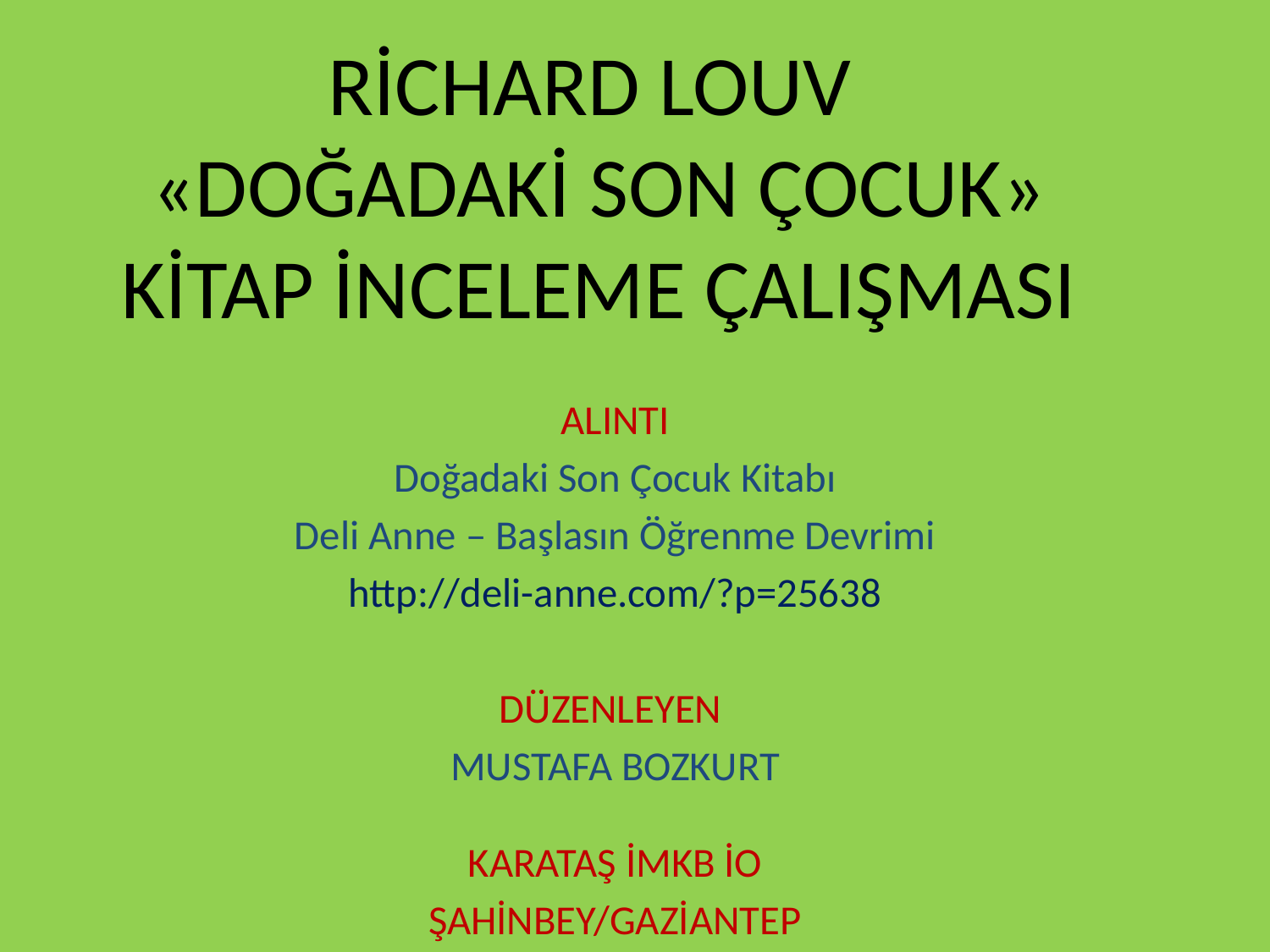

# RİCHARD LOUV «DOĞADAKİ SON ÇOCUK» KİTAP İNCELEME ÇALIŞMASI
ALINTI
Doğadaki Son Çocuk Kitabı
Deli Anne – Başlasın Öğrenme Devrimi
http://deli-anne.com/?p=25638

DÜZENLEYEN
MUSTAFA BOZKURT

KARATAŞ İMKB İO
ŞAHİNBEY/GAZİANTEP